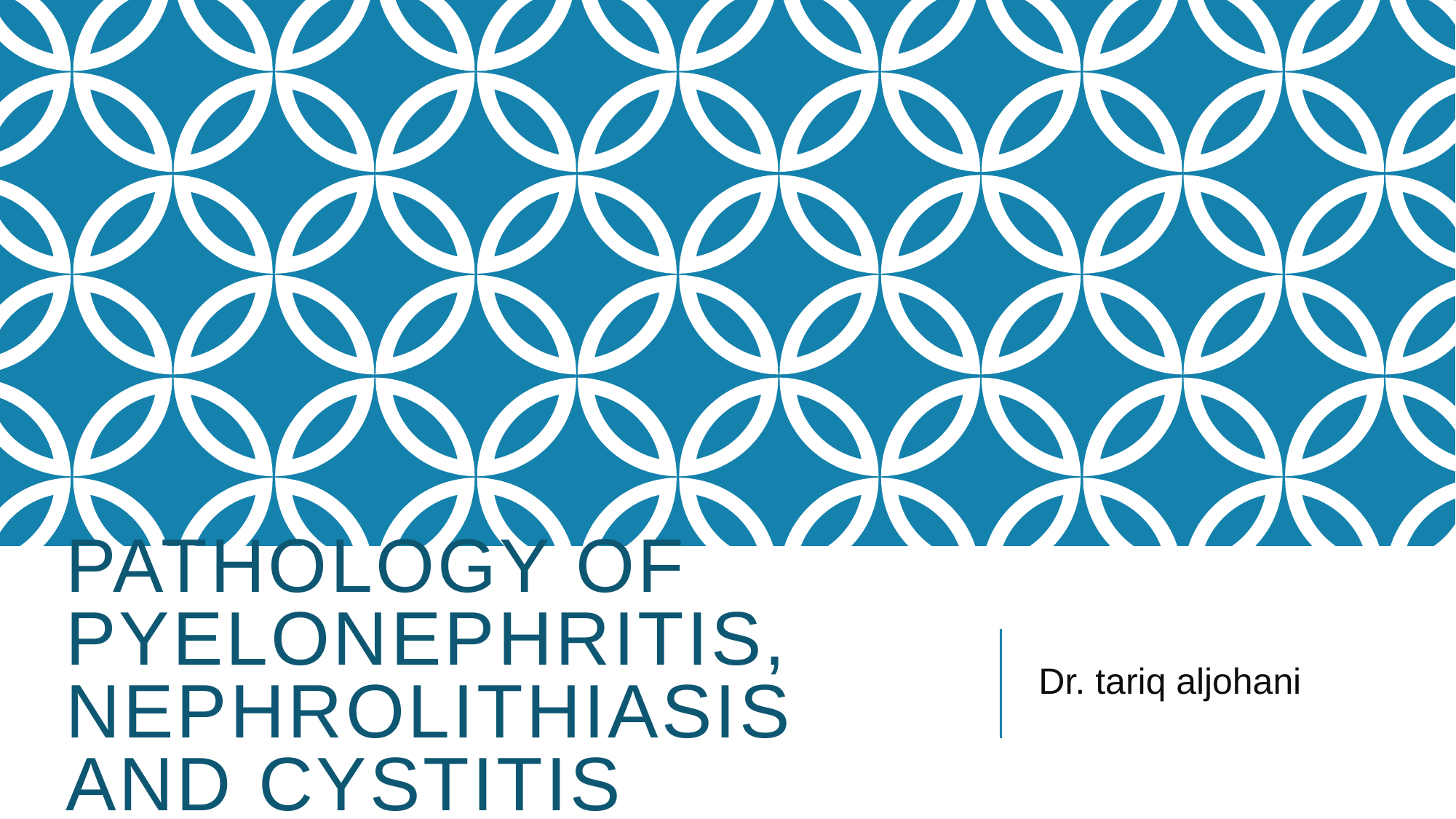

# Pathology of pyelonephritis, Nephrolithiasis and Cystitis
Dr. tariq aljohani